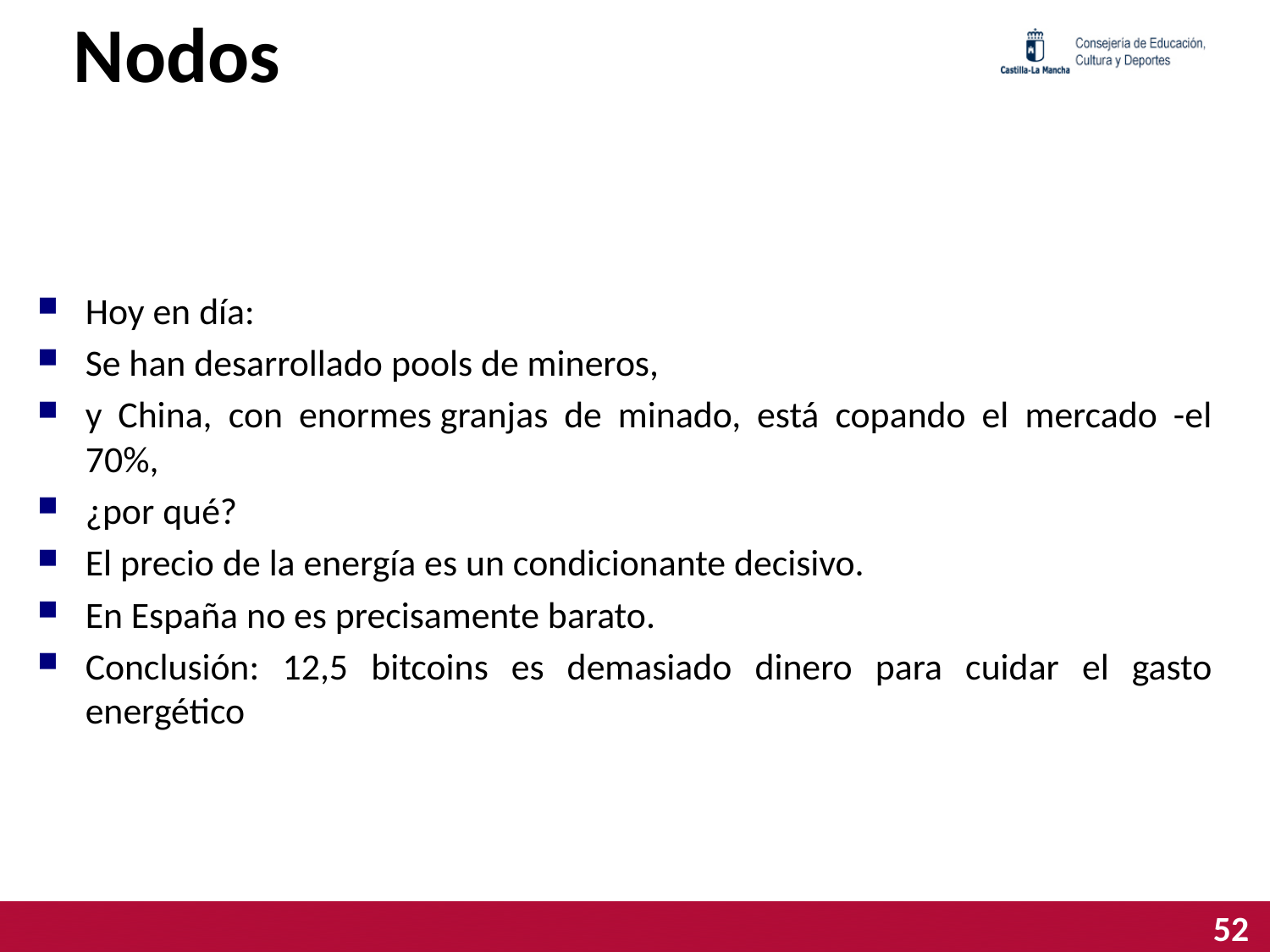

# Nodos

Hoy en día:
Se han desarrollado pools de mineros,
y China, con enormes granjas de minado, está copando el mercado -el 70%,
¿por qué?
El precio de la energía es un condicionante decisivo.
En España no es precisamente barato.
Conclusión: 12,5 bitcoins es demasiado dinero para cuidar el gasto energético